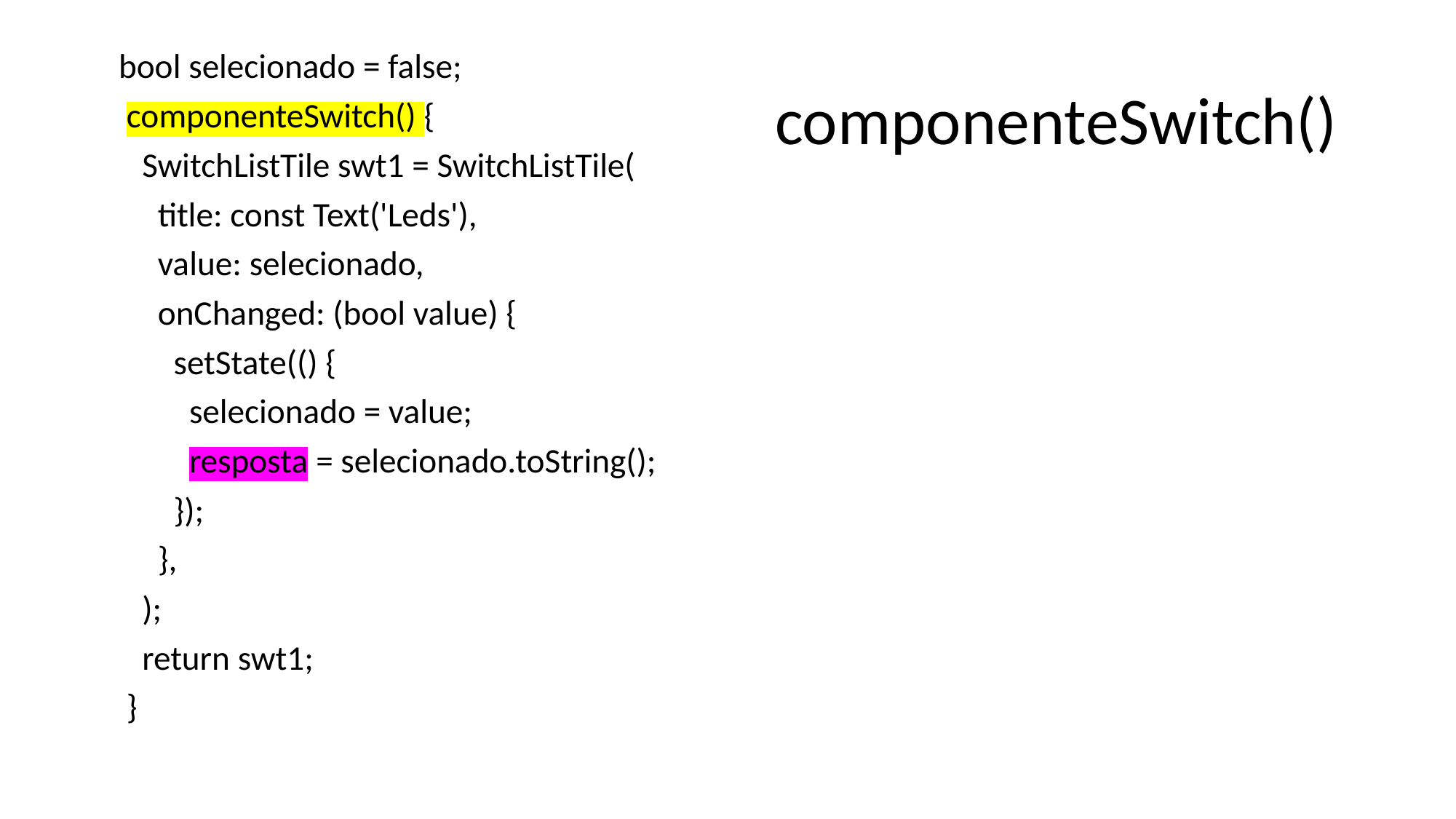

bool selecionado = false;
  componenteSwitch() {
    SwitchListTile swt1 = SwitchListTile(
      title: const Text('Leds'),
      value: selecionado,
      onChanged: (bool value) {
        setState(() {
          selecionado = value;
          resposta = selecionado.toString();
        });
      },
    );
    return swt1;
  }
# componenteSwitch()